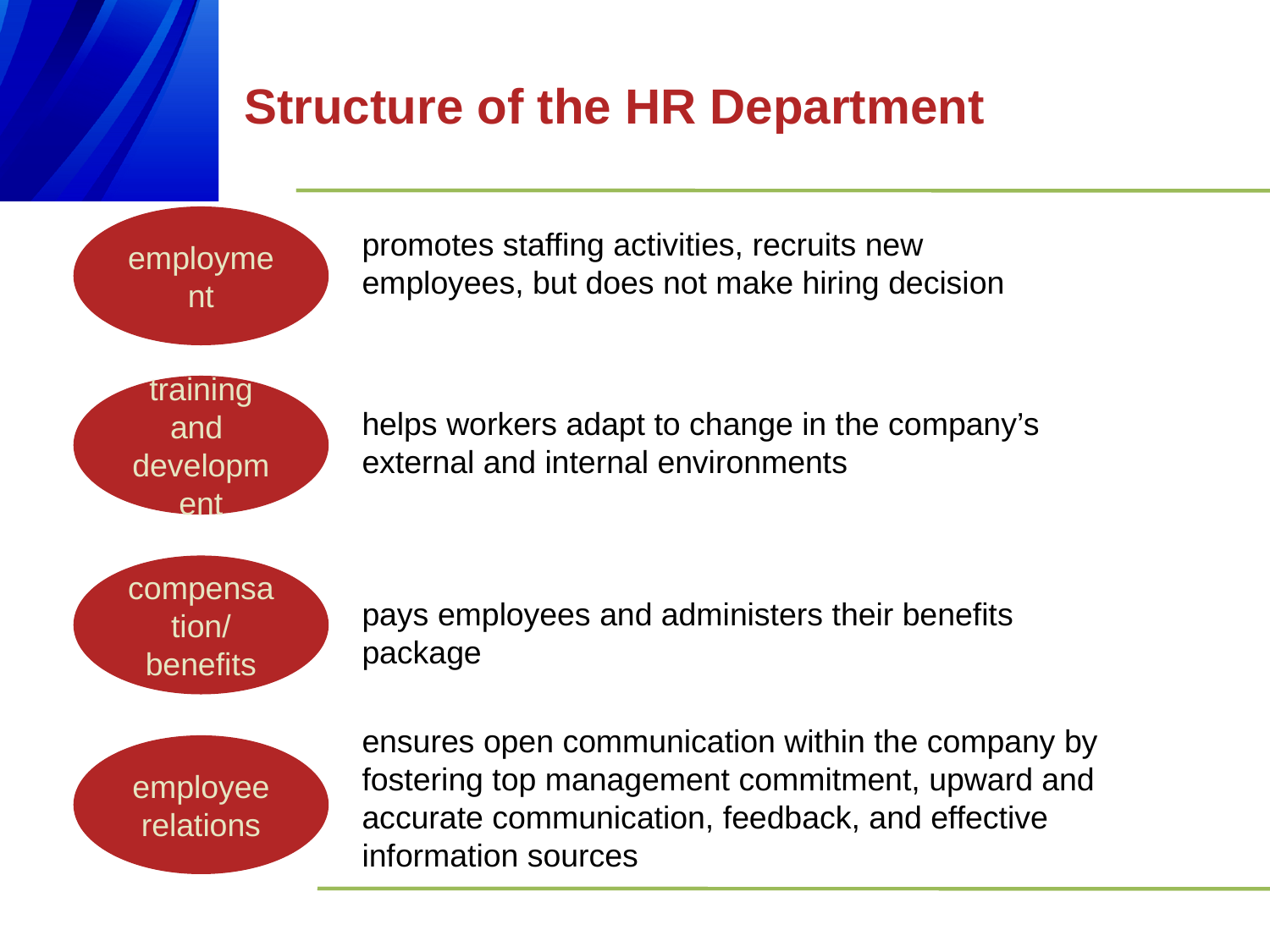

Structure of the HR Department
employment
promotes staffing activities, recruits new employees, but does not make hiring decision
training and
development
helps workers adapt to change in the company’s external and internal environments
compensation/
benefits
pays employees and administers their benefits package
ensures open communication within the company by fostering top management commitment, upward and accurate communication, feedback, and effective information sources
employee
relations